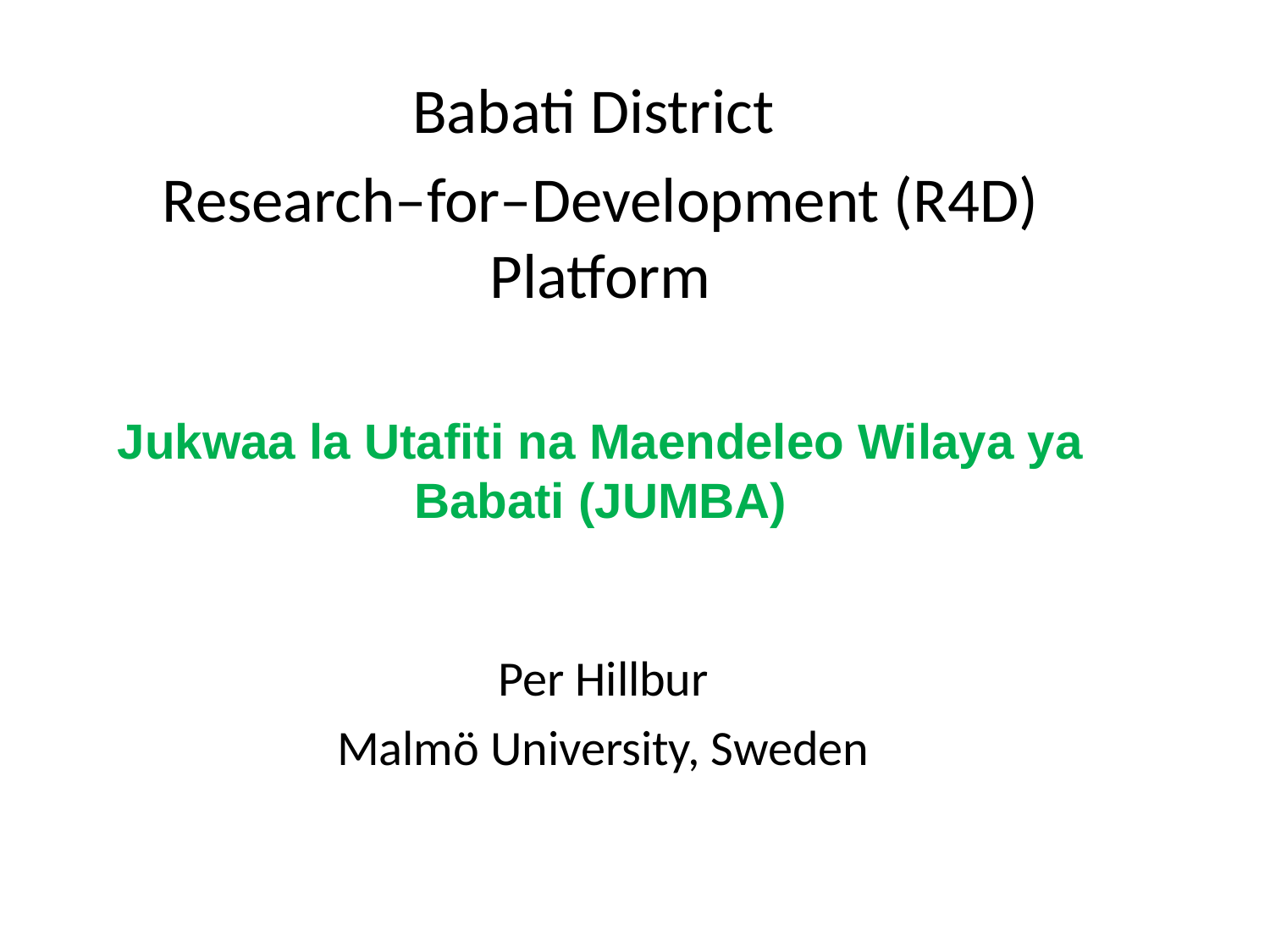

Babati District
Research–for–Development (R4D) Platform

Jukwaa la Utafiti na Maendeleo Wilaya ya Babati (JUMBA)

Per Hillbur
Malmö University, Sweden